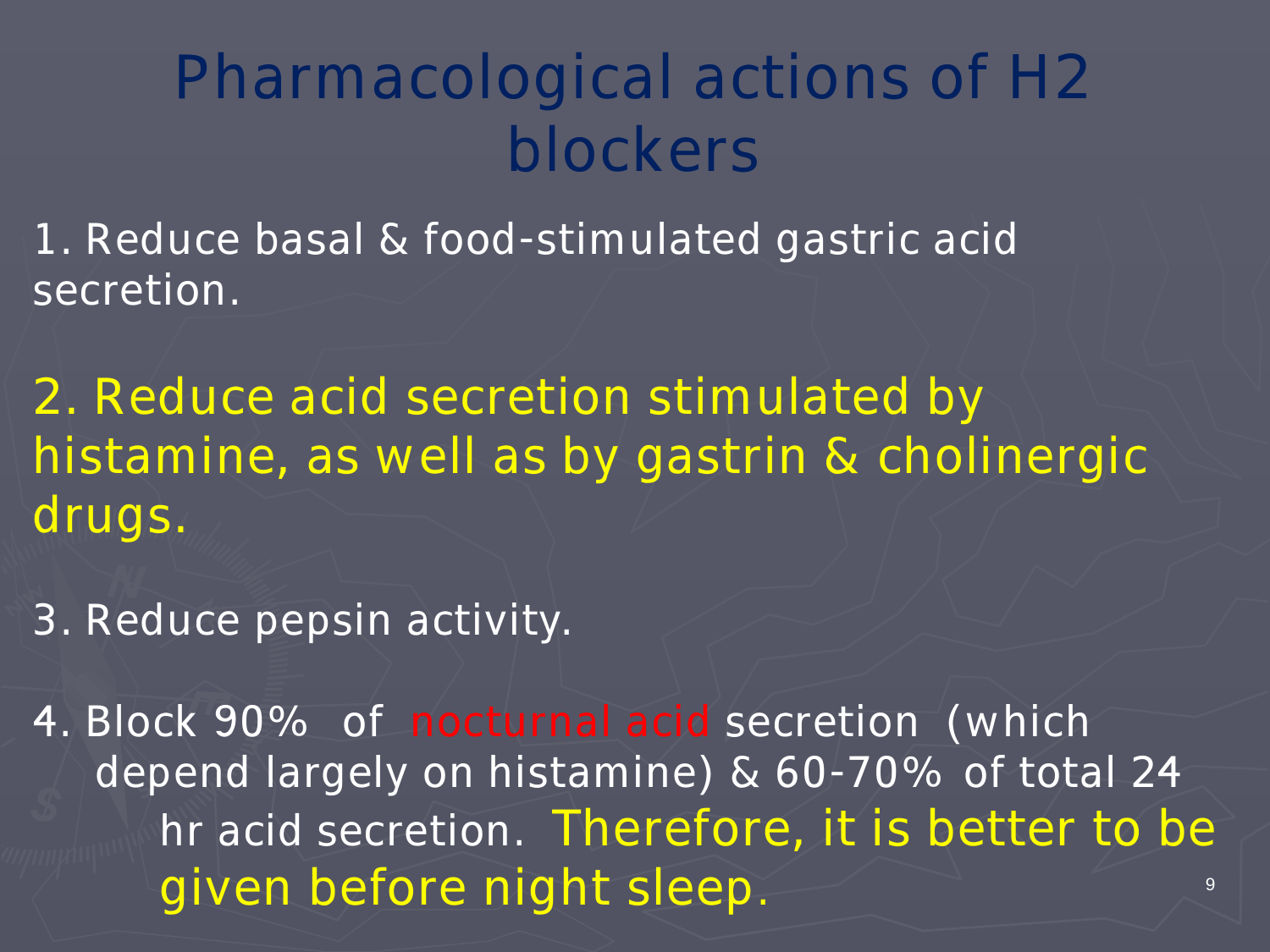

# Pharmacological actions of H2 blockers
1. Reduce basal & food-stimulated gastric acid  secretion.

2. Reduce acid secretion stimulated by histamine, as well as by gastrin & cholinergic drugs.

3. Reduce pepsin activity.

4. Block 90%  of  nocturnal acid secretion  (which
     depend largely on histamine) & 60-70% of total 24       	hr acid secretion.  Therefore, it is better to be 	given before night sleep.
9